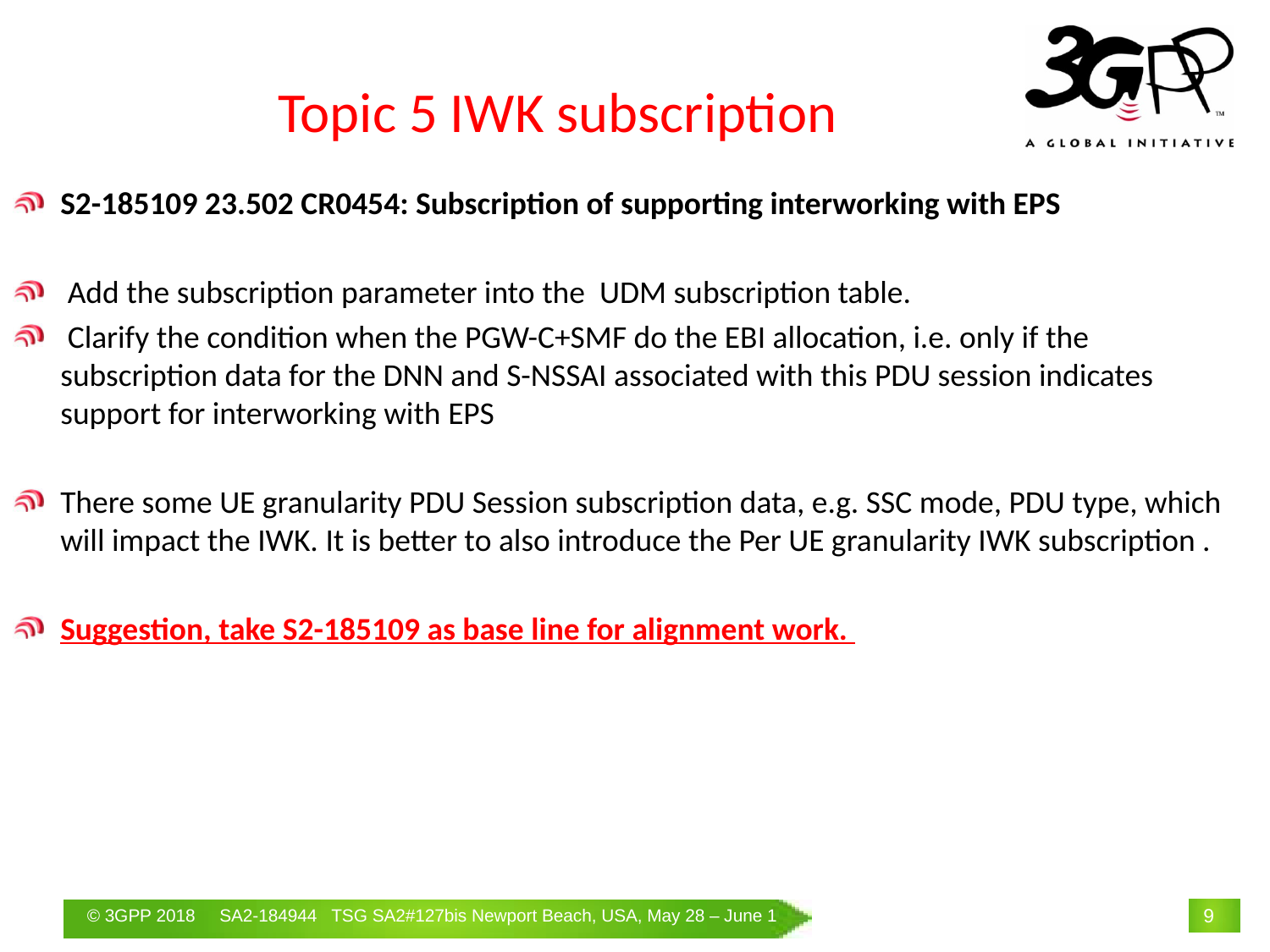

# Topic 5 IWK subscription
S2-185109 23.502 CR0454: Subscription of supporting interworking with EPS

 Add the subscription parameter into the  UDM subscription table.
 Clarify the condition when the PGW-C+SMF do the EBI allocation, i.e. only if the subscription data for the DNN and S-NSSAI associated with this PDU session indicates support for interworking with EPS

There some UE granularity PDU Session subscription data, e.g. SSC mode, PDU type, which will impact the IWK. It is better to also introduce the Per UE granularity IWK subscription .

Suggestion, take S2-185109 as base line for alignment work.